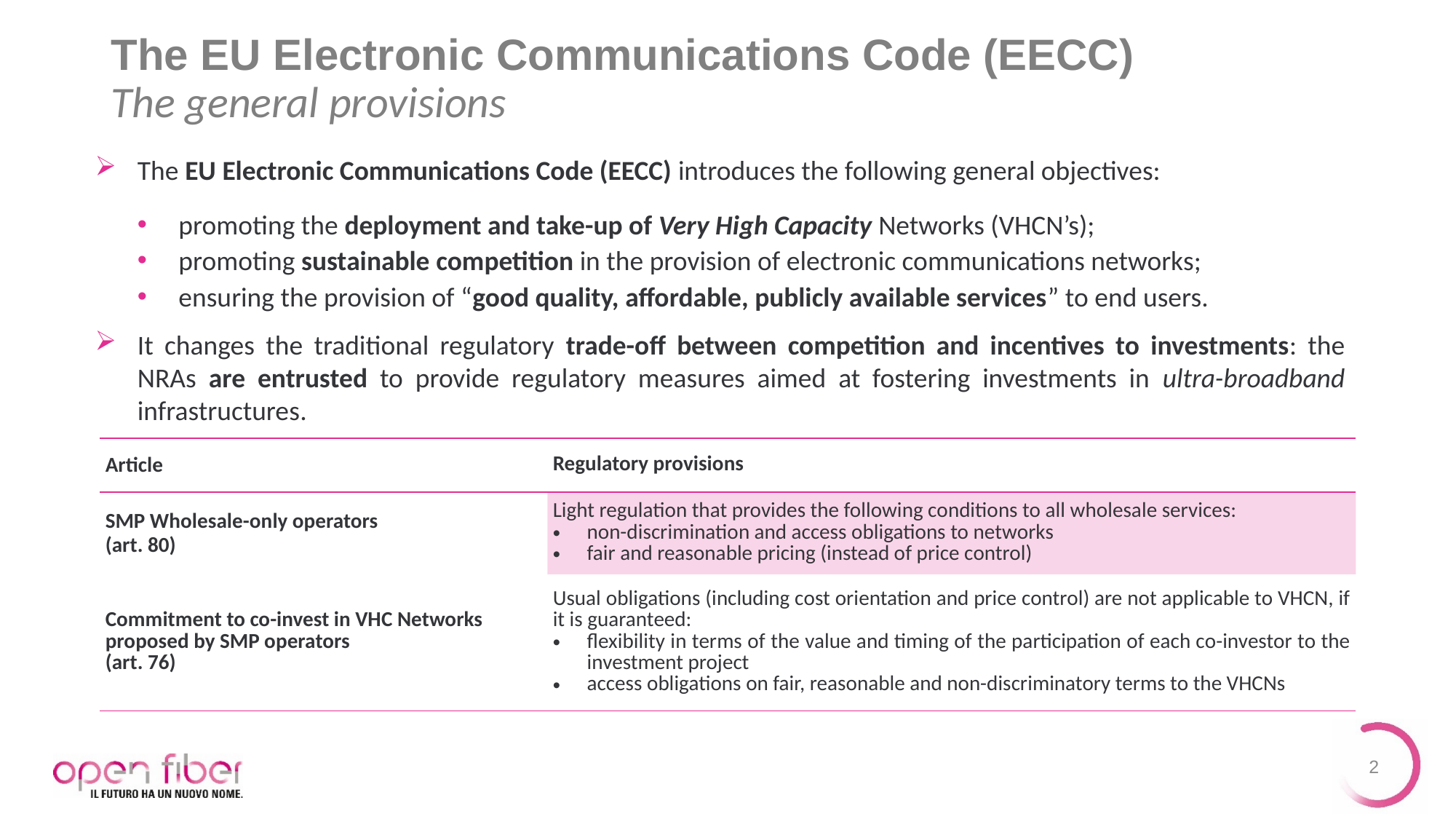

# The EU Electronic Communications Code (EECC) The general provisions
The EU Electronic Communications Code (EECC) introduces the following general objectives:
promoting the deployment and take-up of Very High Capacity Networks (VHCN’s);
promoting sustainable competition in the provision of electronic communications networks;
ensuring the provision of “good quality, affordable, publicly available services” to end users.
It changes the traditional regulatory trade-off between competition and incentives to investments: the NRAs are entrusted to provide regulatory measures aimed at fostering investments in ultra-broadband infrastructures.

| Article | Regulatory provisions |
| --- | --- |
| SMP Wholesale-only operators (art. 80) | Light regulation that provides the following conditions to all wholesale services: non-discrimination and access obligations to networks fair and reasonable pricing (instead of price control) |
| Commitment to co-invest in VHC Networks proposed by SMP operators (art. 76) | Usual obligations (including cost orientation and price control) are not applicable to VHCN, if it is guaranteed: flexibility in terms of the value and timing of the participation of each co-investor to the investment project access obligations on fair, reasonable and non-discriminatory terms to the VHCNs |
2